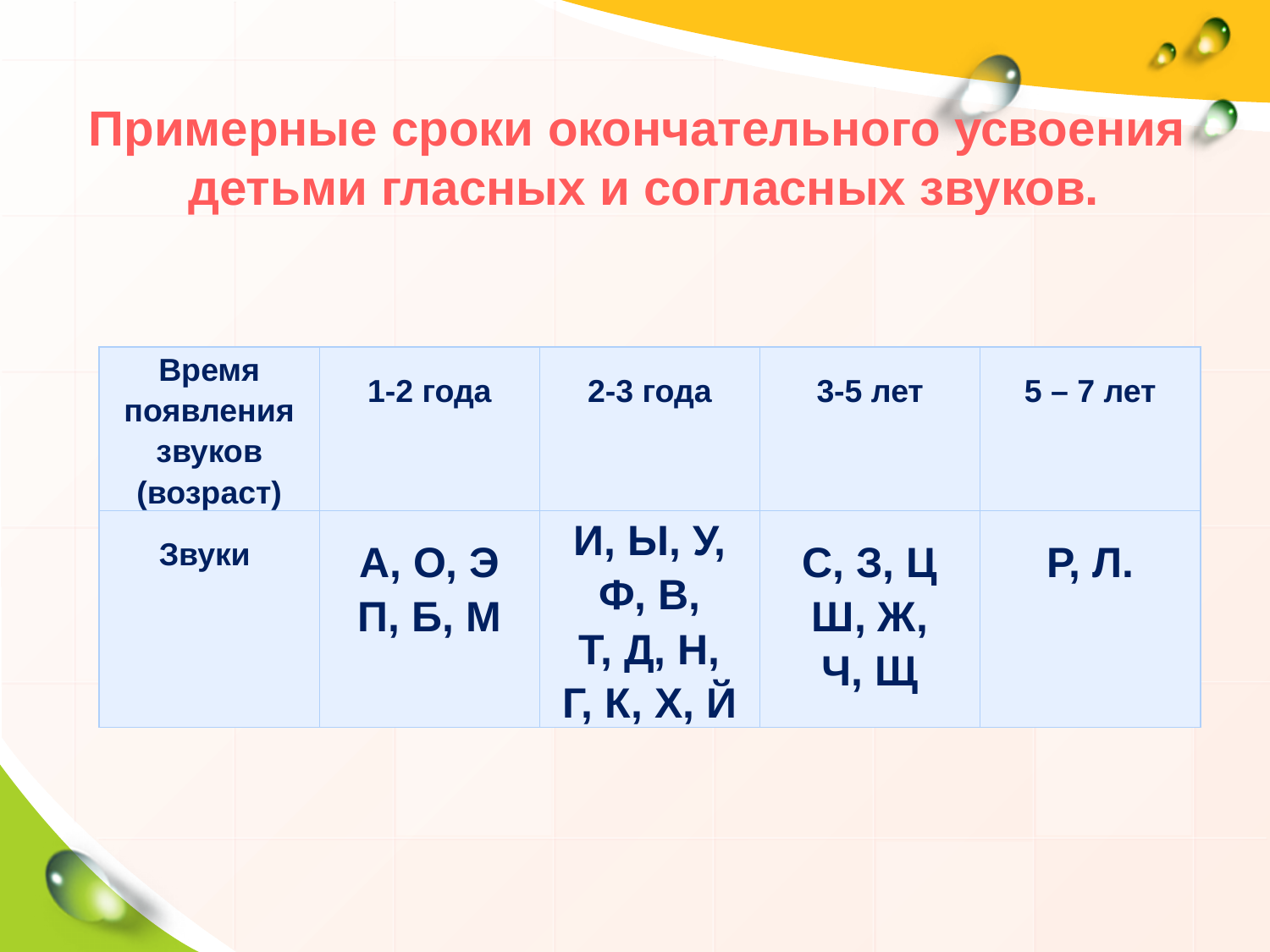

Примерные сроки окончательного усвоения
детьми гласных и согласных звуков.
| Время появления звуков (возраст) | 1-2 года | 2-3 года | 3-5 лет | 5 – 7 лет |
| --- | --- | --- | --- | --- |
| Звуки | А, О, Э П, Б, М | И, Ы, У, Ф, В, Т, Д, Н, Г, К, Х, Й | С, З, Ц Ш, Ж, Ч, Щ | Р, Л. |